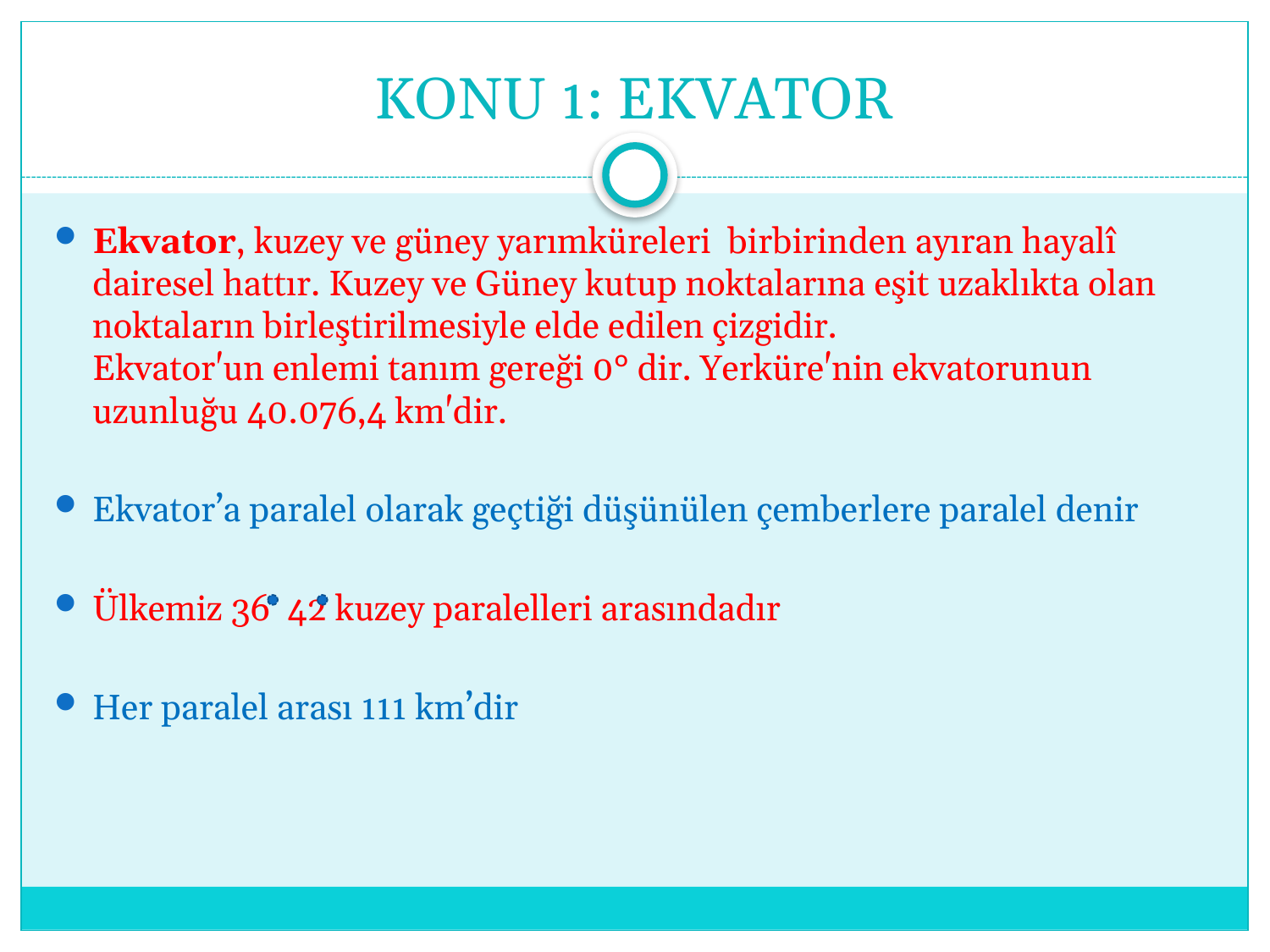

# KONU 1: EKVATOR
Ekvator, kuzey ve güney yarımküreleri  birbirinden ayıran hayalî dairesel hattır. Kuzey ve Güney kutup noktalarına eşit uzaklıkta olan noktaların birleştirilmesiyle elde edilen çizgidir. Ekvator'un enlemi tanım gereği 0° dir. Yerküre'nin ekvatorunun uzunluğu 40.076,4 km'dir.

Ekvator’a paralel olarak geçtiği düşünülen çemberlere paralel denir

Ülkemiz 36  42 kuzey paralelleri arasındadır

Her paralel arası 111 km’dir